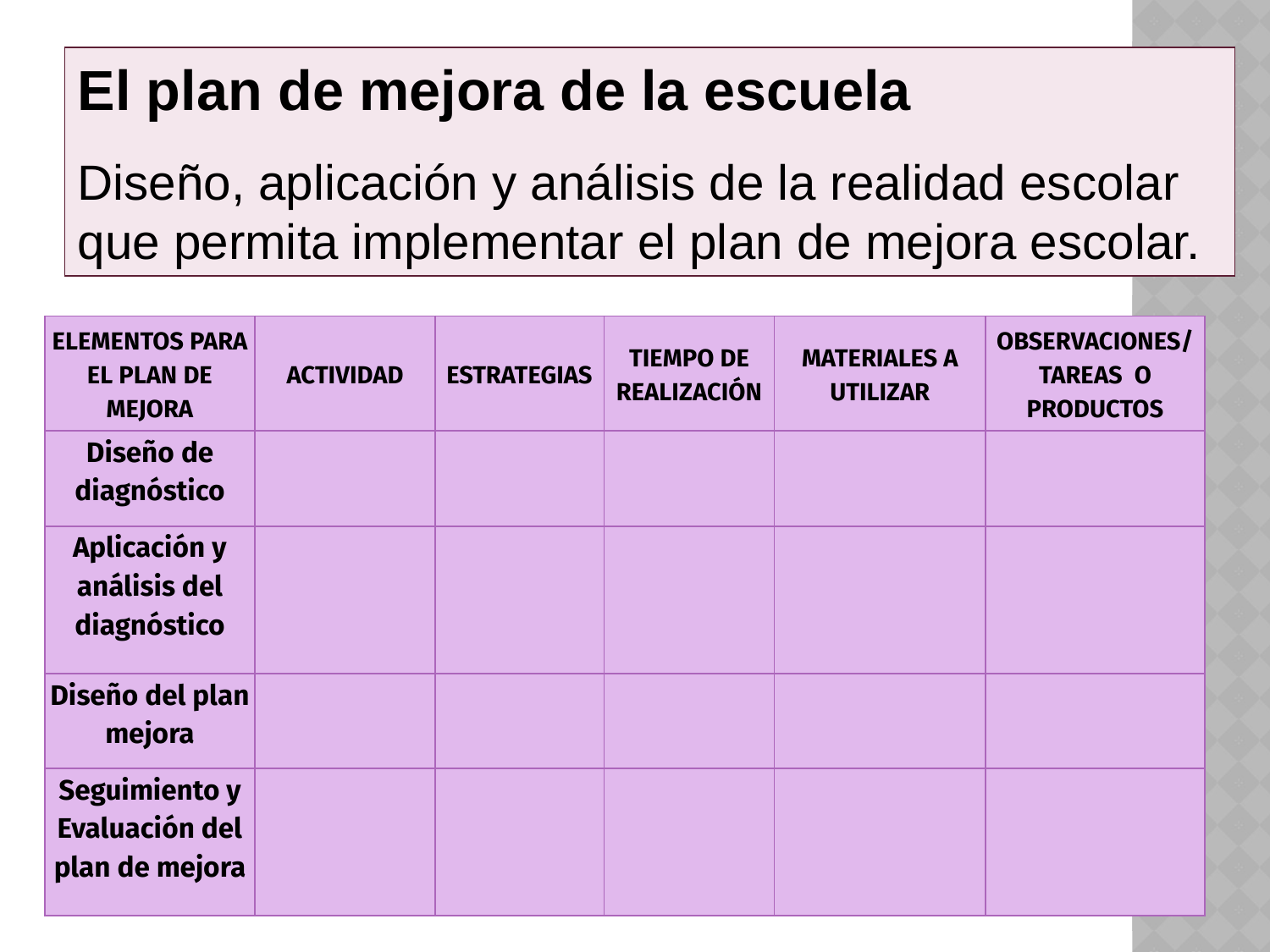

El plan de mejora de la escuela

Diseño, aplicación y análisis de la realidad escolar que permita implementar el plan de mejora escolar.
| ELEMENTOS PARA EL PLAN DE MEJORA | ACTIVIDAD | ESTRATEGIAS | TIEMPO DE REALIZACIÓN | MATERIALES A UTILIZAR | OBSERVACIONES/ TAREAS O PRODUCTOS |
| --- | --- | --- | --- | --- | --- |
| Diseño de diagnóstico |  |  |  |  |  |
| Aplicación y análisis del diagnóstico |  |  |  |  |  |
| Diseño del plan mejora |  |  |  |  |  |
| Seguimiento y Evaluación del plan de mejora |  |  |  |  |  |